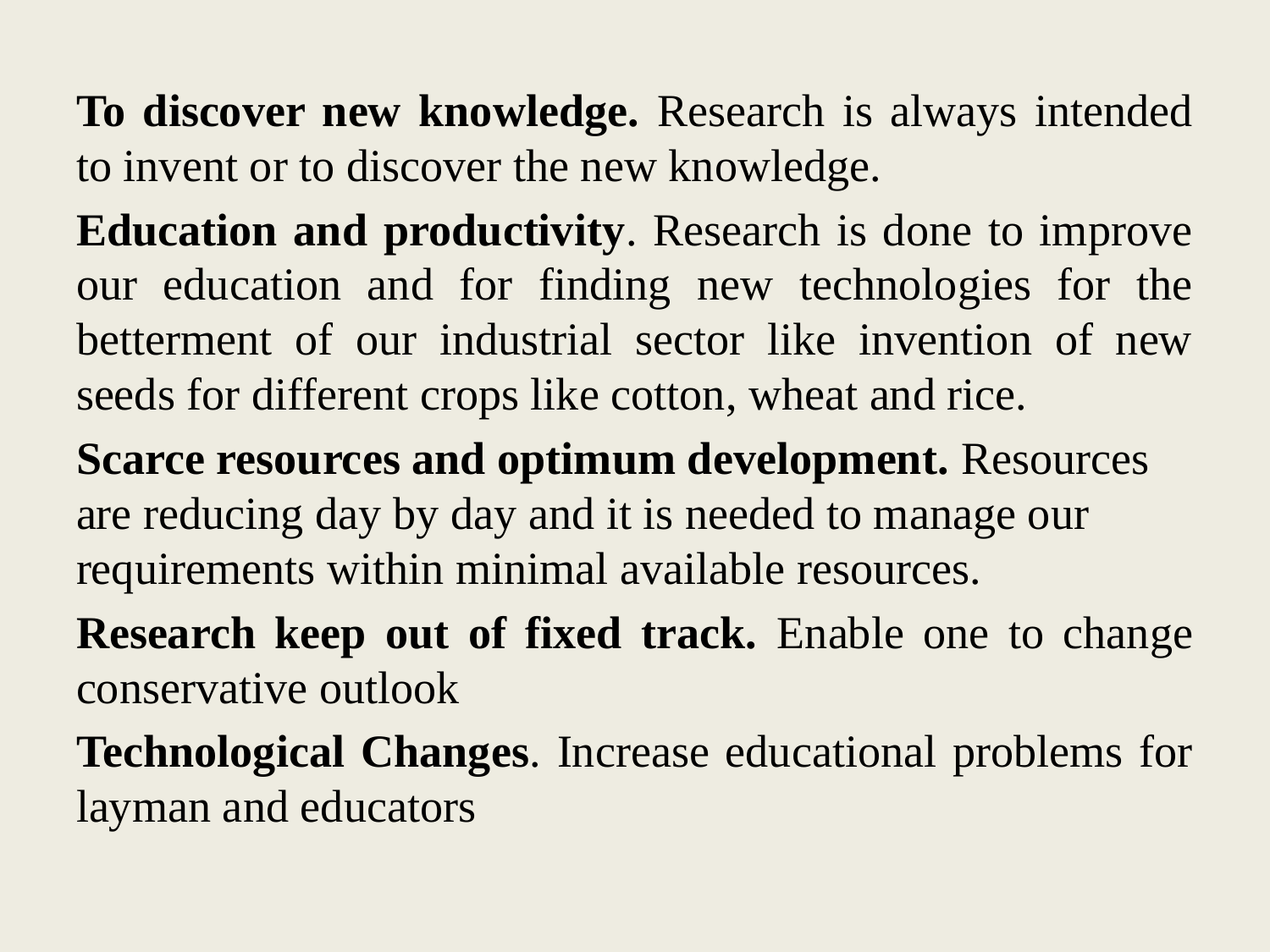

To discover new knowledge. Research is always intended to invent or to discover the new knowledge.
Education and productivity. Research is done to improve our education and for finding new technologies for the betterment of our industrial sector like invention of new seeds for different crops like cotton, wheat and rice.
Scarce resources and optimum development. Resources are reducing day by day and it is needed to manage our requirements within minimal available resources.
Research keep out of fixed track. Enable one to change conservative outlook
Technological Changes. Increase educational problems for layman and educators